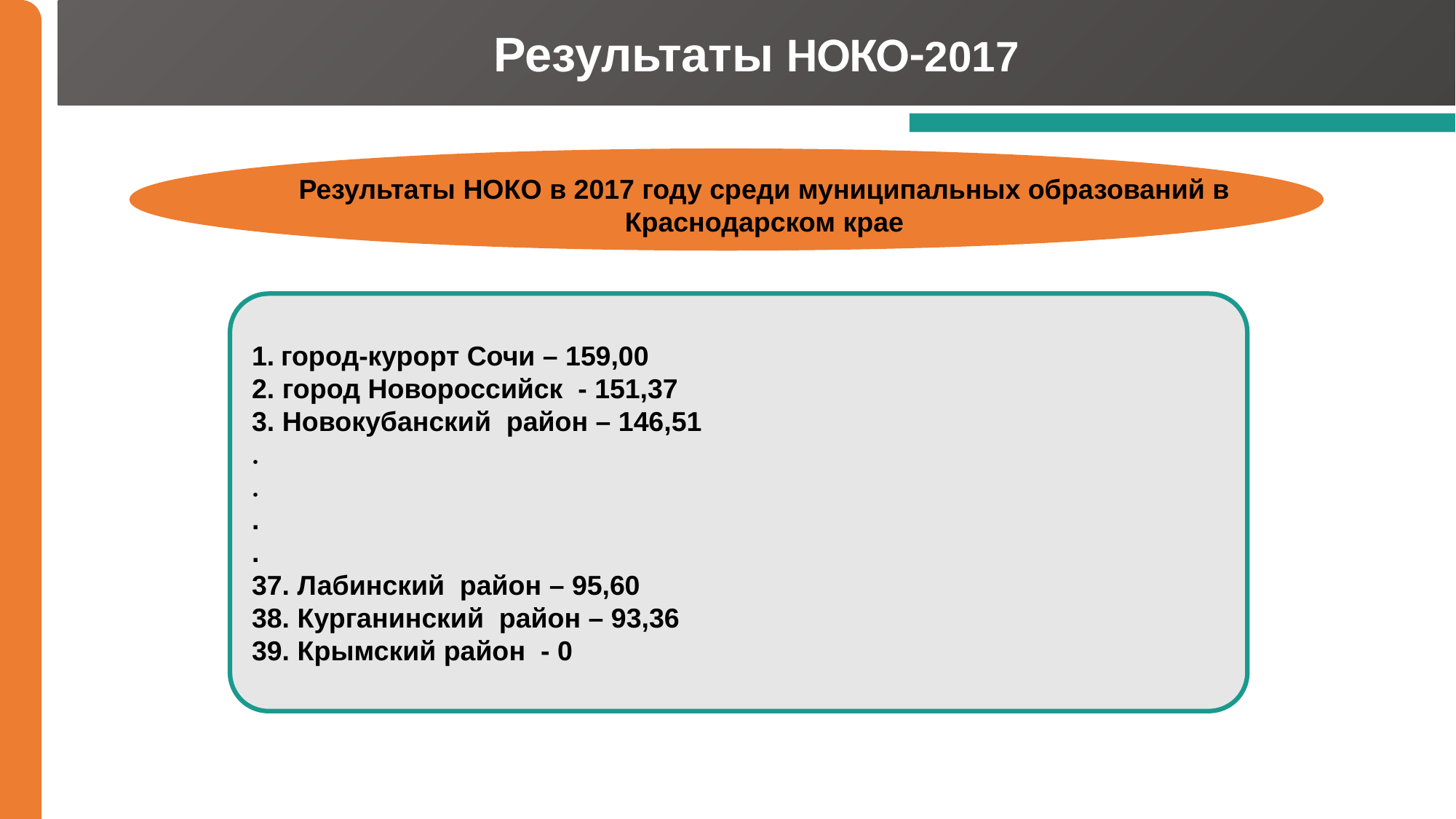

Результаты НОКО-2017

Результаты НОКО в 2017 году среди муниципальных образований в Краснодарском крае
1. город-курорт Сочи – 159,00
2. город Новороссийск  - 151,37
3. Новокубанский  район – 146,51
.
.
.
.
37. Лабинский  район – 95,60
38. Курганинский  район – 93,36
39. Крымский район  - 0